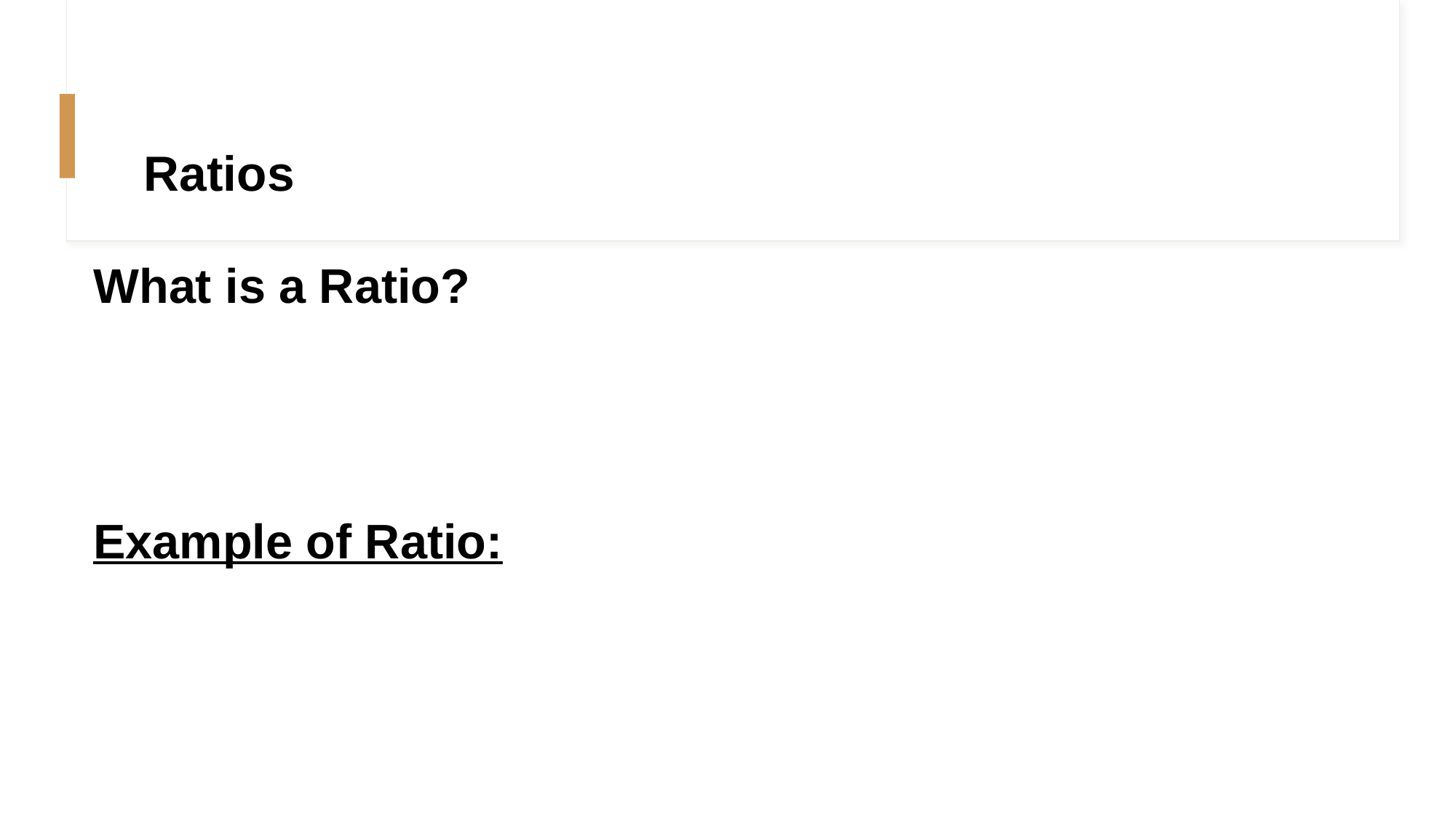

# Ratios
What is a Ratio?

Example of Ratio: